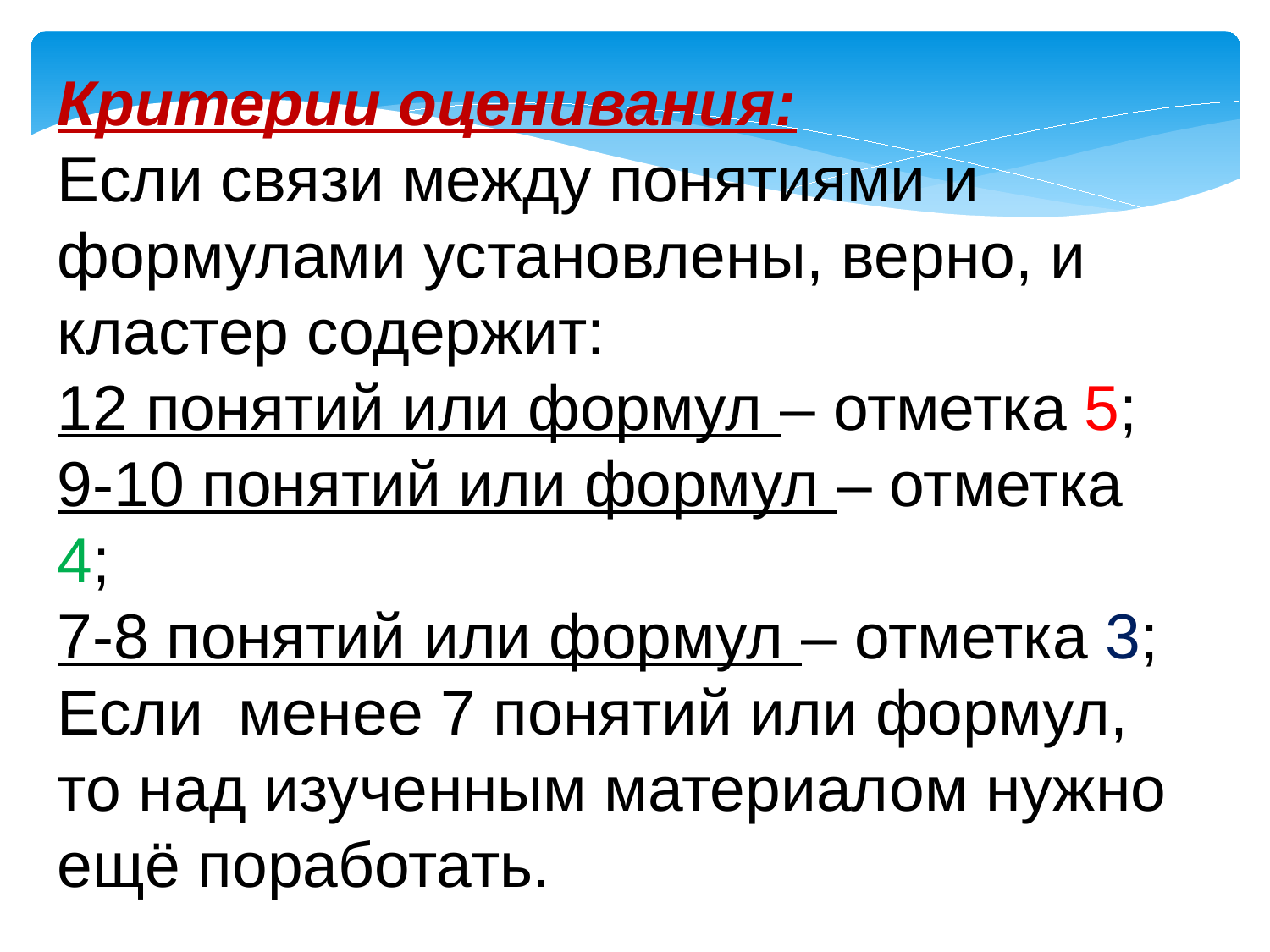

Критерии оценивания:
Если связи между понятиями и формулами установлены, верно, и кластер содержит:
12 понятий или формул – отметка 5;
9-10 понятий или формул – отметка 4;
7-8 понятий или формул – отметка 3;
Если  менее 7 понятий или формул, то над изученным материалом нужно ещё поработать.